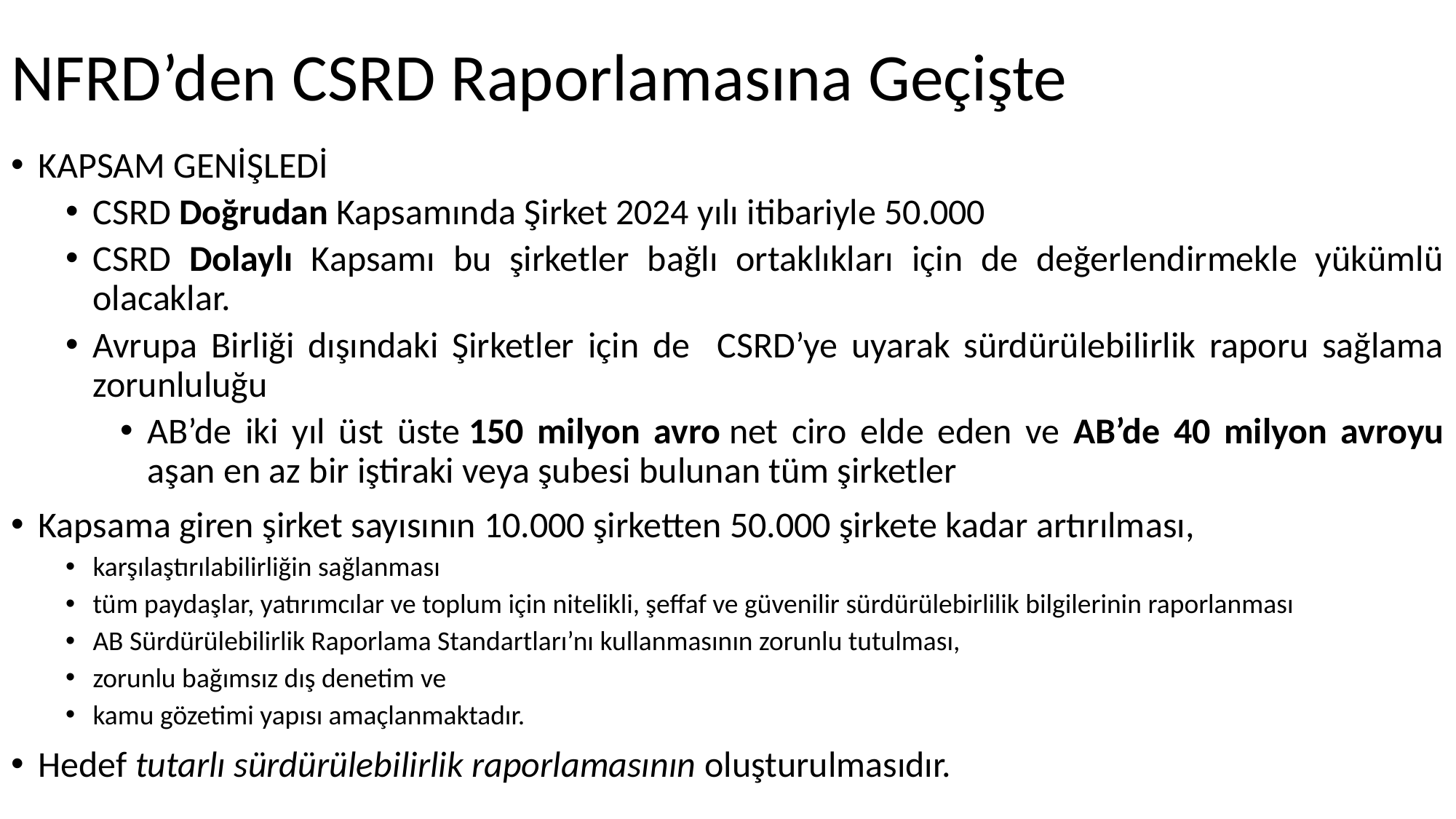

# NFRD’den CSRD Raporlamasına Geçişte
KAPSAM GENİŞLEDİ
CSRD Doğrudan Kapsamında Şirket 2024 yılı itibariyle 50.000
CSRD Dolaylı Kapsamı bu şirketler bağlı ortaklıkları için de değerlendirmekle yükümlü olacaklar.
Avrupa Birliği dışındaki Şirketler için de  CSRD’ye uyarak sürdürülebilirlik raporu sağlama zorunluluğu
AB’de iki yıl üst üste 150 milyon avro net ciro elde eden ve AB’de 40 milyon avroyu aşan en az bir iştiraki veya şubesi bulunan tüm şirketler
Kapsama giren şirket sayısının 10.000 şirketten 50.000 şirkete kadar artırılması,
karşılaştırılabilirliğin sağlanması
tüm paydaşlar, yatırımcılar ve toplum için nitelikli, şeffaf ve güvenilir sürdürülebirlilik bilgilerinin raporlanması
AB Sürdürülebilirlik Raporlama Standartları’nı kullanmasının zorunlu tutulması,
zorunlu bağımsız dış denetim ve
kamu gözetimi yapısı amaçlanmaktadır.
Hedef tutarlı sürdürülebilirlik raporlamasının oluşturulmasıdır.